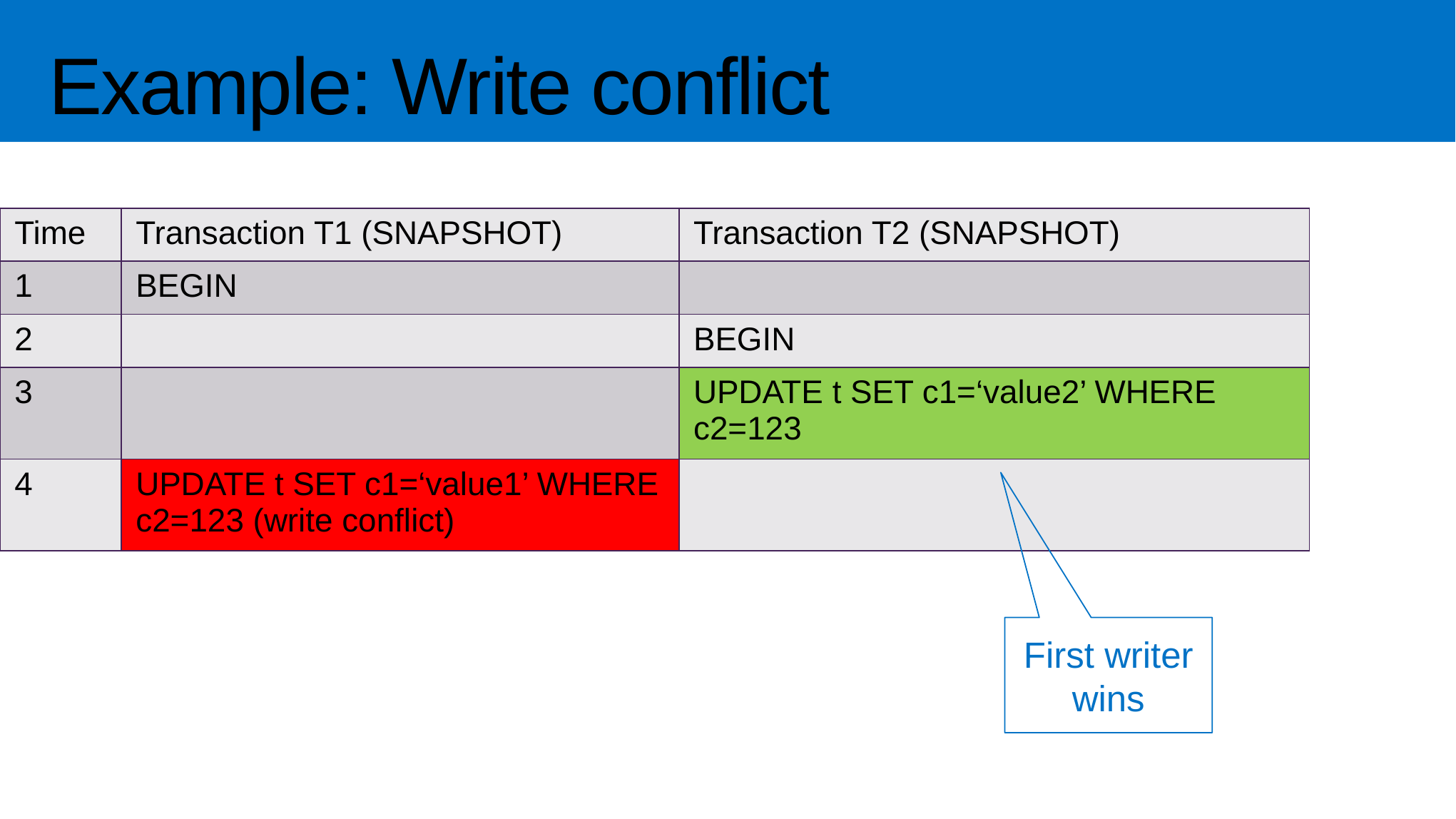

# Example: Write conflict
| Time | Transaction T1 (SNAPSHOT) | Transaction T2 (SNAPSHOT) |
| --- | --- | --- |
| 1 | BEGIN |  |
| 2 |  | BEGIN |
| 3 |  | UPDATE t SET c1=‘value2’ WHERE c2=123 |
| 4 | UPDATE t SET c1=‘value1’ WHERE c2=123 (write conflict) |  |
First writer wins